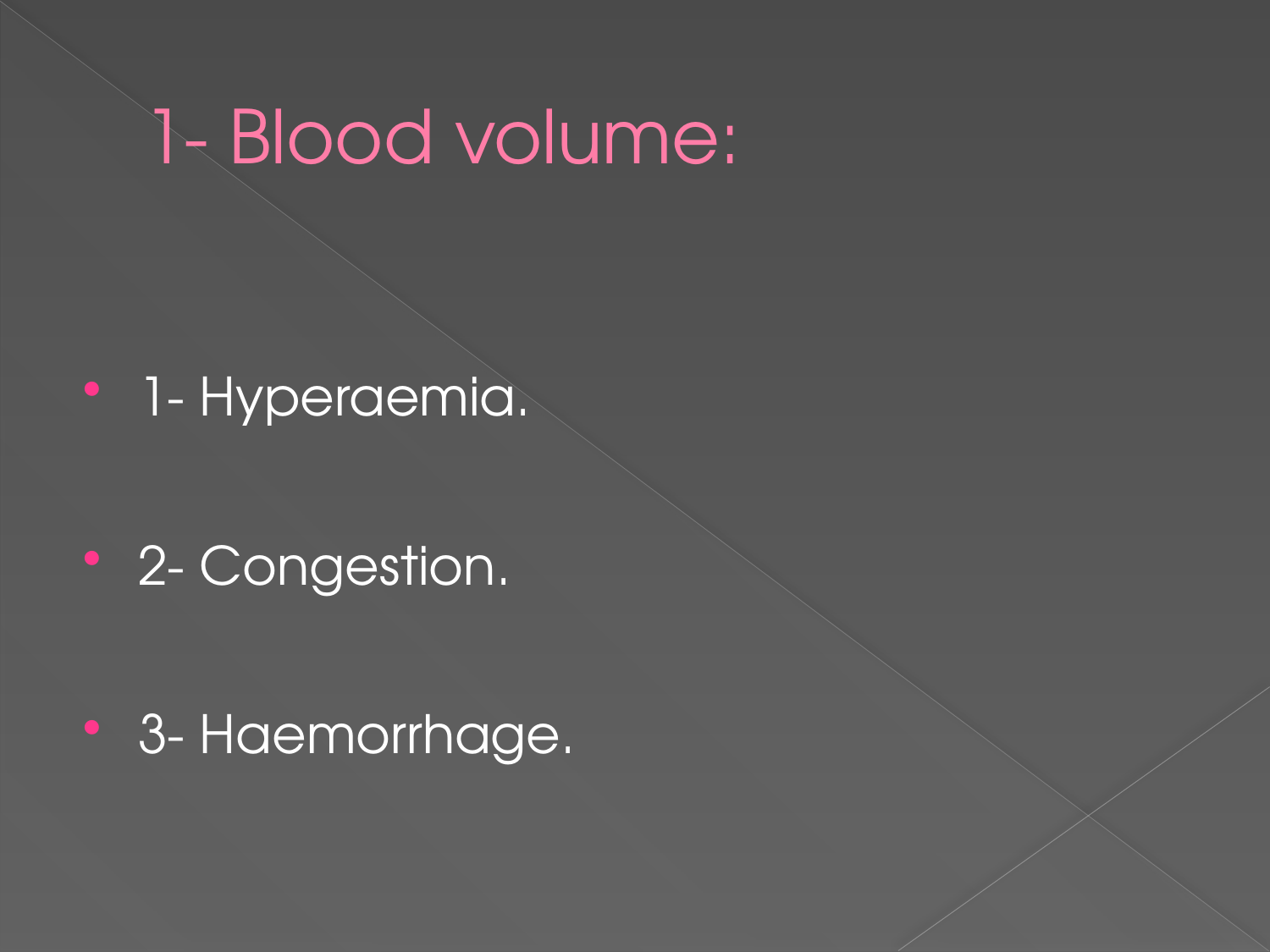

# 1- Blood volume:
1- Hyperaemia.
2- Congestion.
3- Haemorrhage.